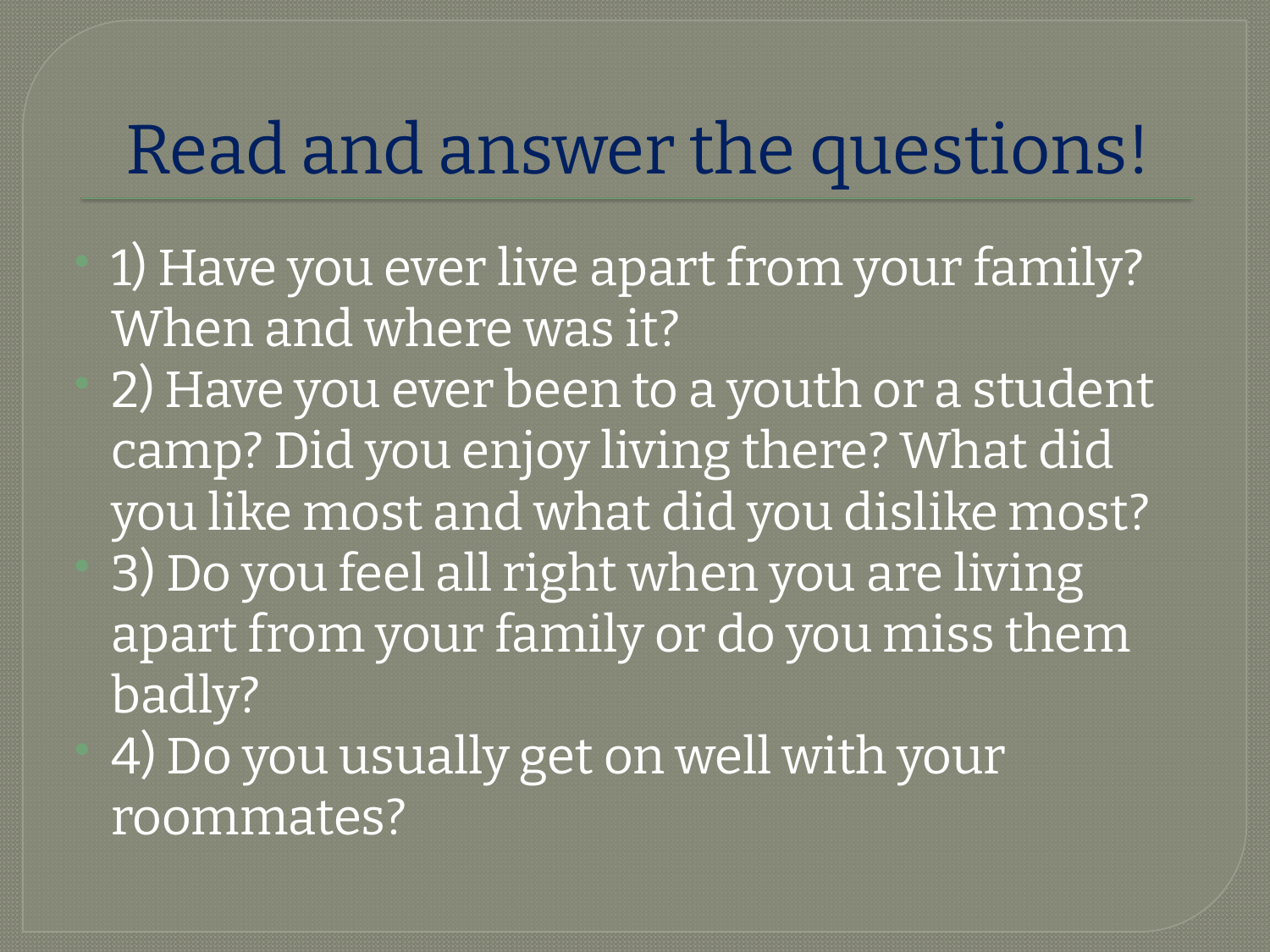

# Read and answer the questions!
1) Have you ever live apart from your family? When and where was it?
2) Have you ever been to a youth or a student camp? Did you enjoy living there? What did you like most and what did you dislike most?
3) Do you feel all right when you are living apart from your family or do you miss them badly?
4) Do you usually get on well with your roommates?